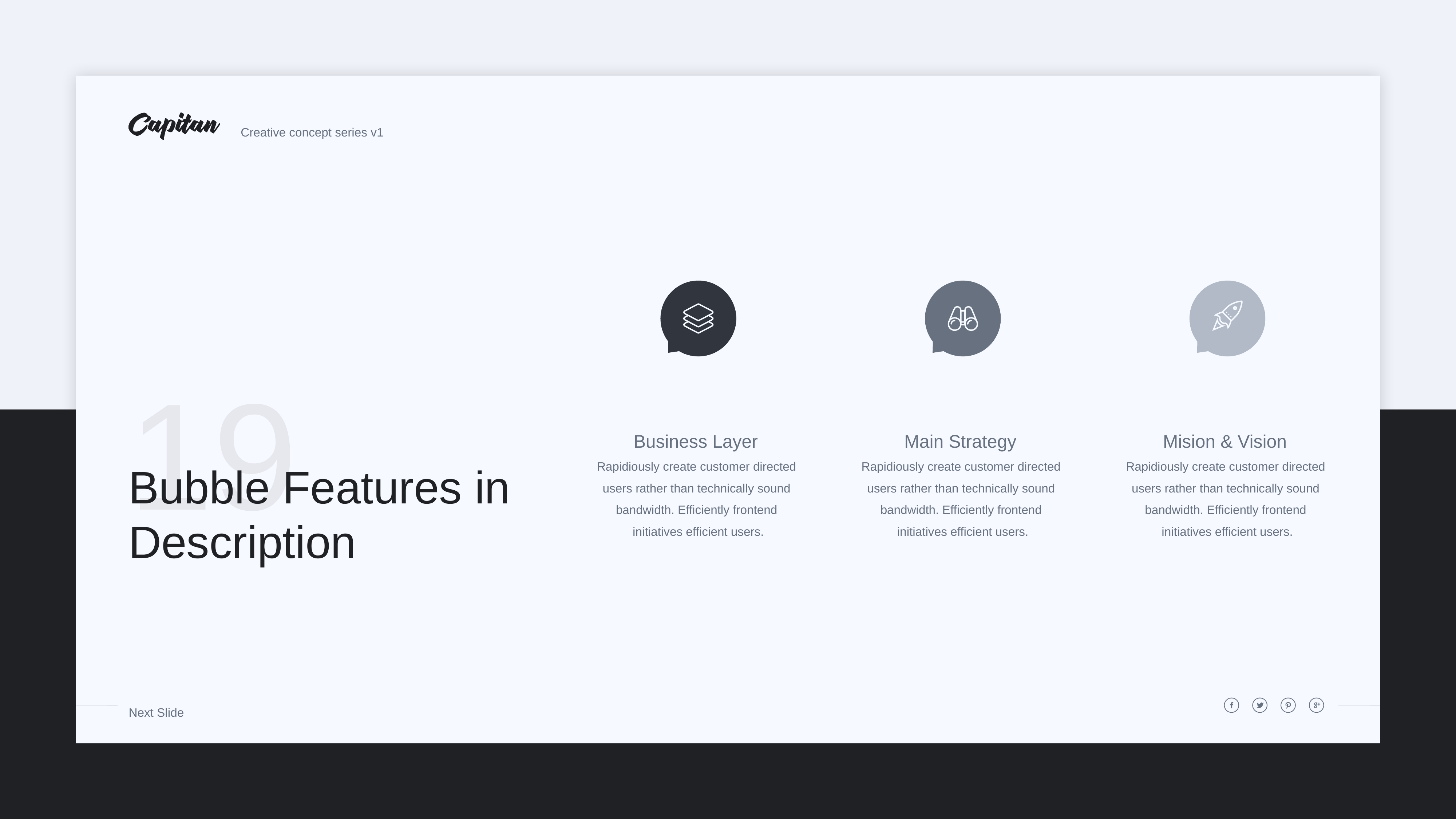

19
Business Layer
Rapidiously create customer directed
users rather than technically sound
bandwidth. Efficiently frontend
initiatives efficient users.
Main Strategy
Rapidiously create customer directed
users rather than technically sound
bandwidth. Efficiently frontend
initiatives efficient users.
Mision & Vision
Rapidiously create customer directed
users rather than technically sound
bandwidth. Efficiently frontend
initiatives efficient users.
Bubble Features in
Description